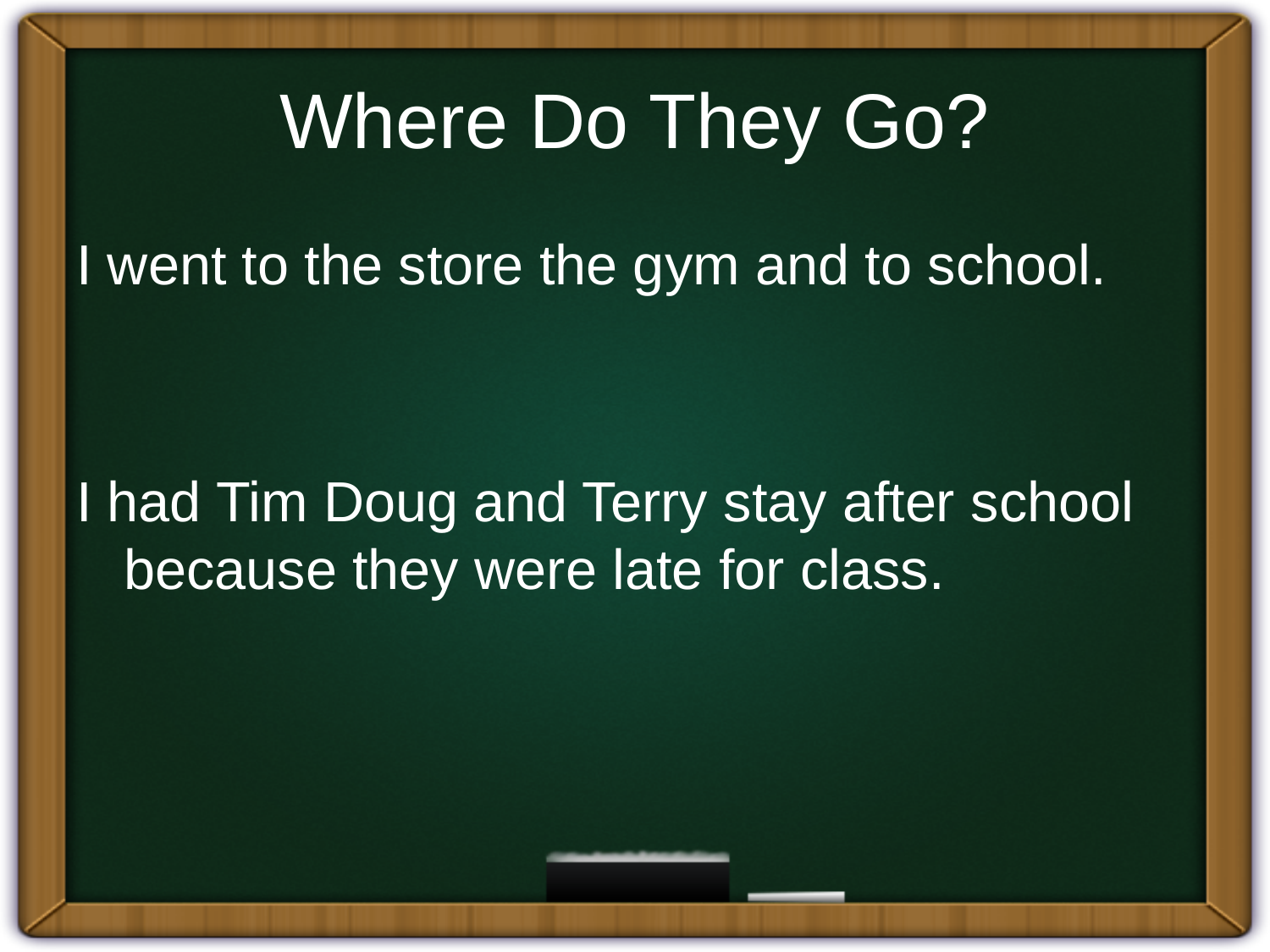

# Where Do They Go?
I went to the store the gym and to school.

I had Tim Doug and Terry stay after school because they were late for class.